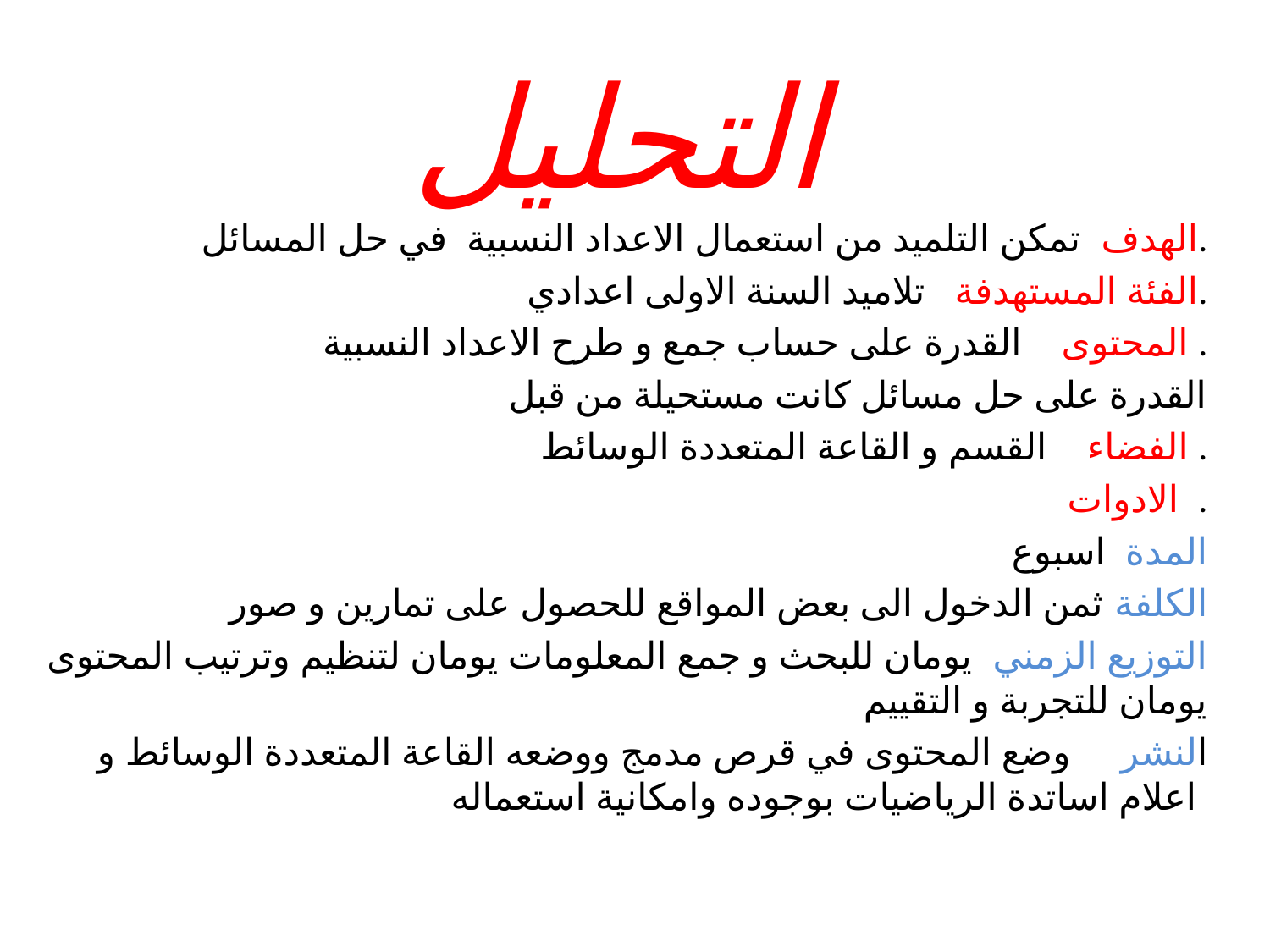

# التحليل
الهدف  تمكن التلميد من استعمال الاعداد النسبية  في حل المسائل.
الفئة المستهدفة   تلاميد السنة الاولى اعدادي.
المحتوى    القدرة على حساب جمع و طرح الاعداد النسبية .
                 القدرة على حل مسائل كانت مستحيلة من قبل
الفضاء    القسم و القاعة المتعددة الوسائط .
الادوات  .
المدة  اسبوع
الكلفة ثمن الدخول الى بعض المواقع للحصول على تمارين و صور
التوزيع الزمني  يومان للبحث و جمع المعلومات يومان لتنظيم وترتيب المحتوى يومان للتجربة و التقييم
النشر     وضع المحتوى في قرص مدمج ووضعه القاعة المتعددة الوسائط و اعلام اساتدة الرياضيات بوجوده وامكانية استعماله